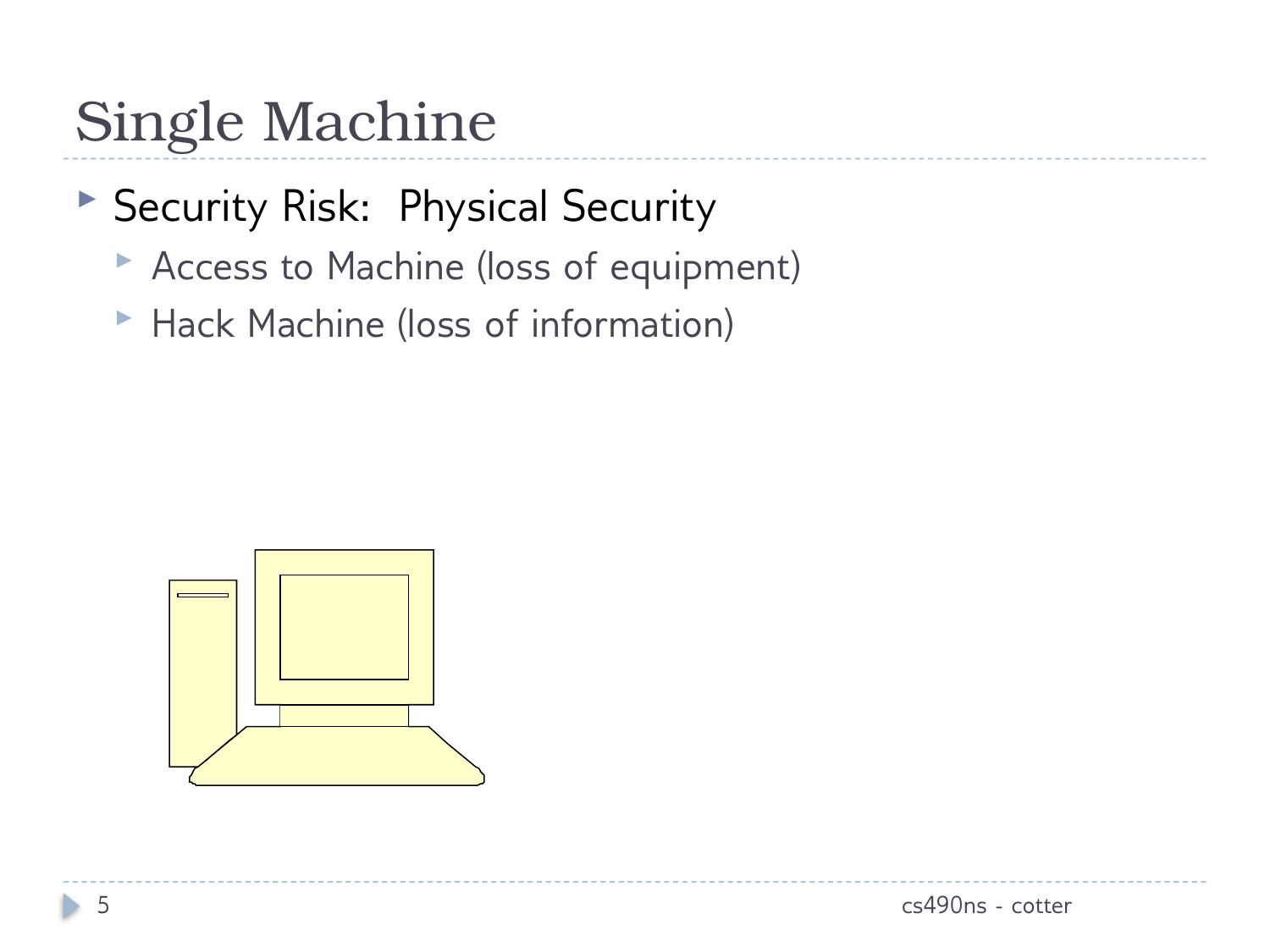

# Single Machine
Security Risk:  Physical Security
Access to Machine (loss of equipment)
Hack Machine (loss of information)

5
cs490ns - cotter